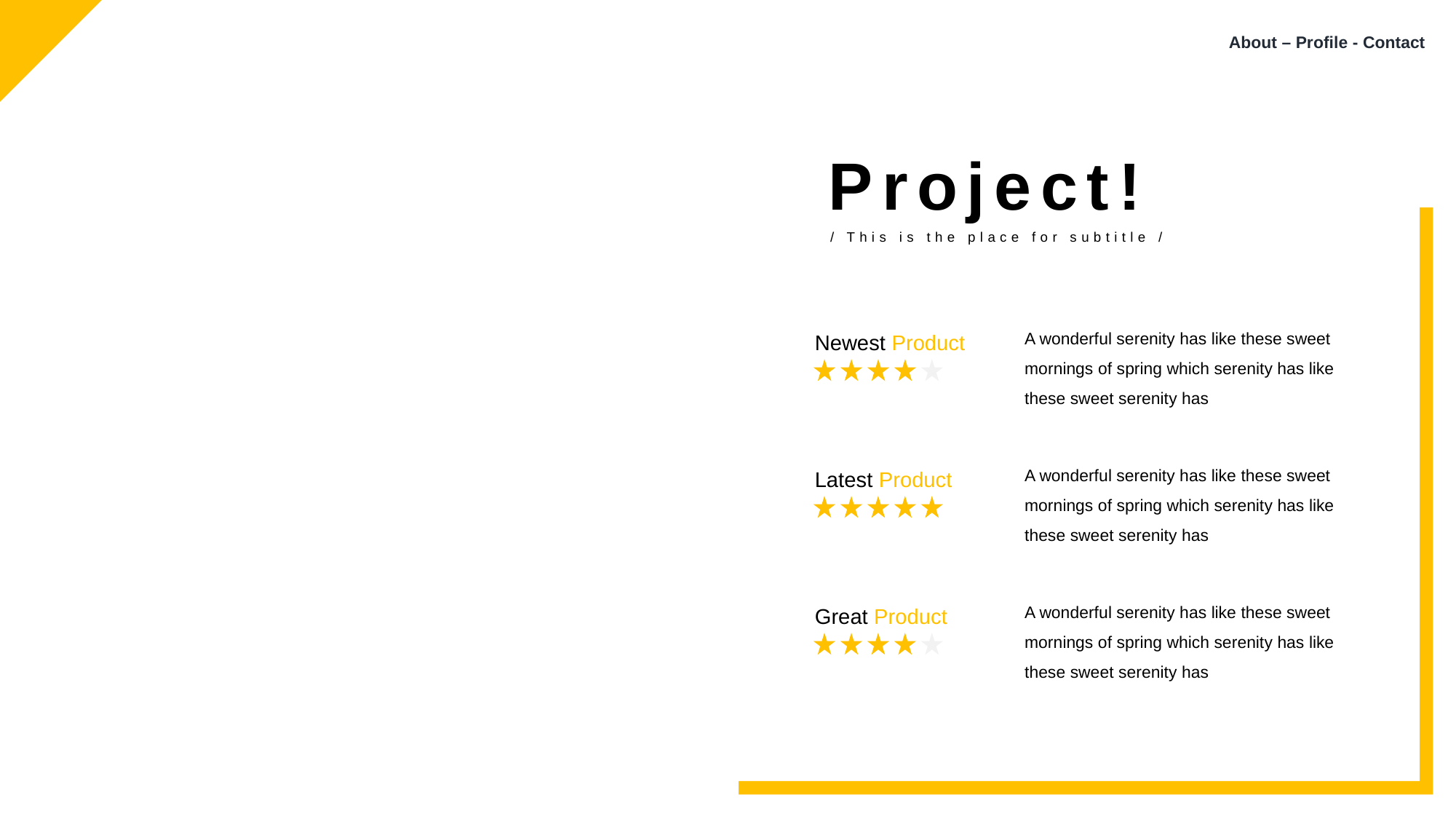

About – Profile - Contact

Project!
/ This is the place for subtitle /

A wonderful serenity has like these sweet mornings of spring which serenity has like these sweet serenity has
Newest Product

A wonderful serenity has like these sweet mornings of spring which serenity has like these sweet serenity has
Latest Product

A wonderful serenity has like these sweet mornings of spring which serenity has like these sweet serenity has
Great Product